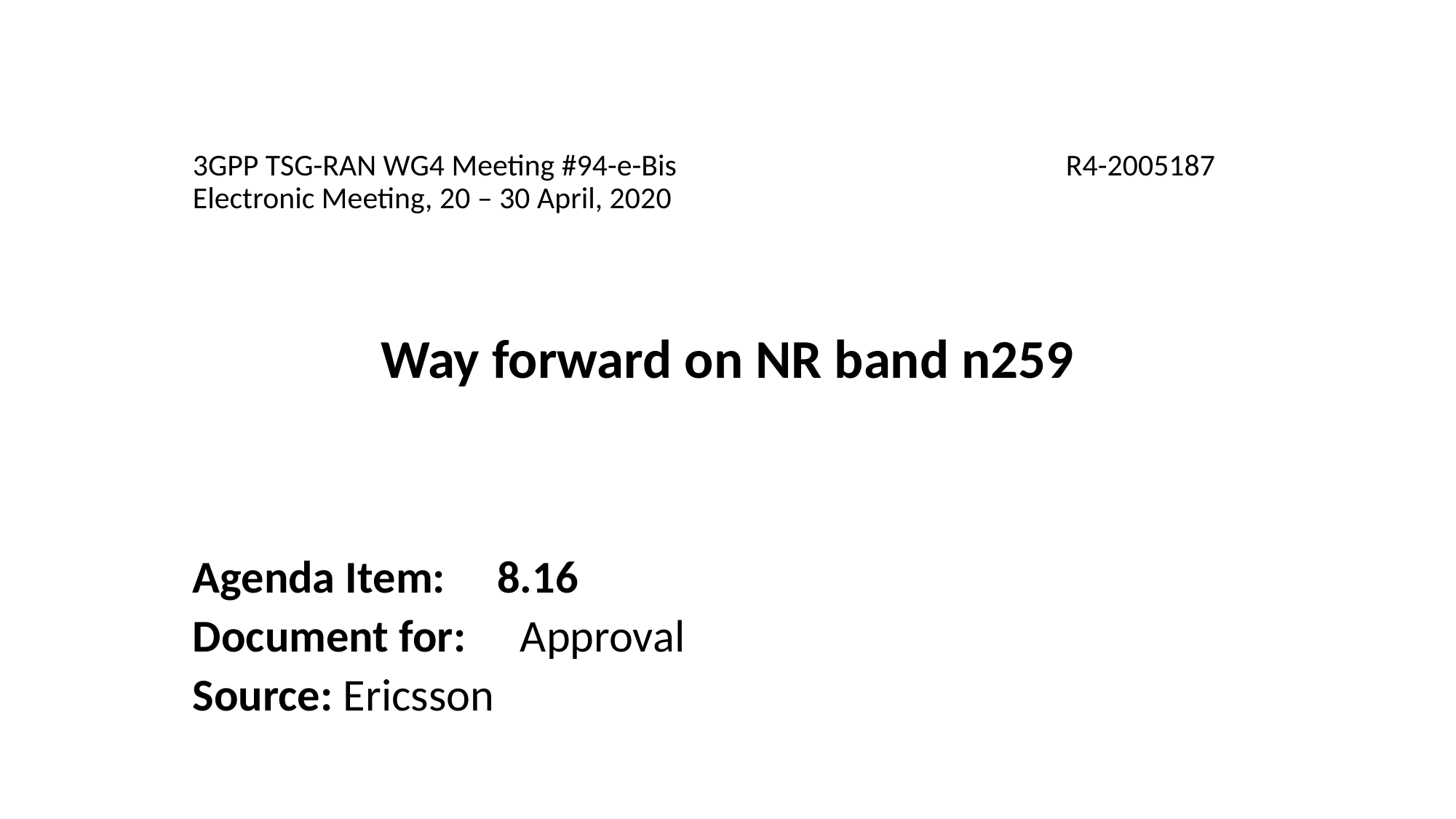

# 3GPP TSG-RAN WG4 Meeting #94-e-Bis				R4-2005187 Electronic Meeting, 20 – 30 April, 2020
Way forward on NR band n259
Agenda Item:     8.16
Document for:	Approval
Source: Ericsson